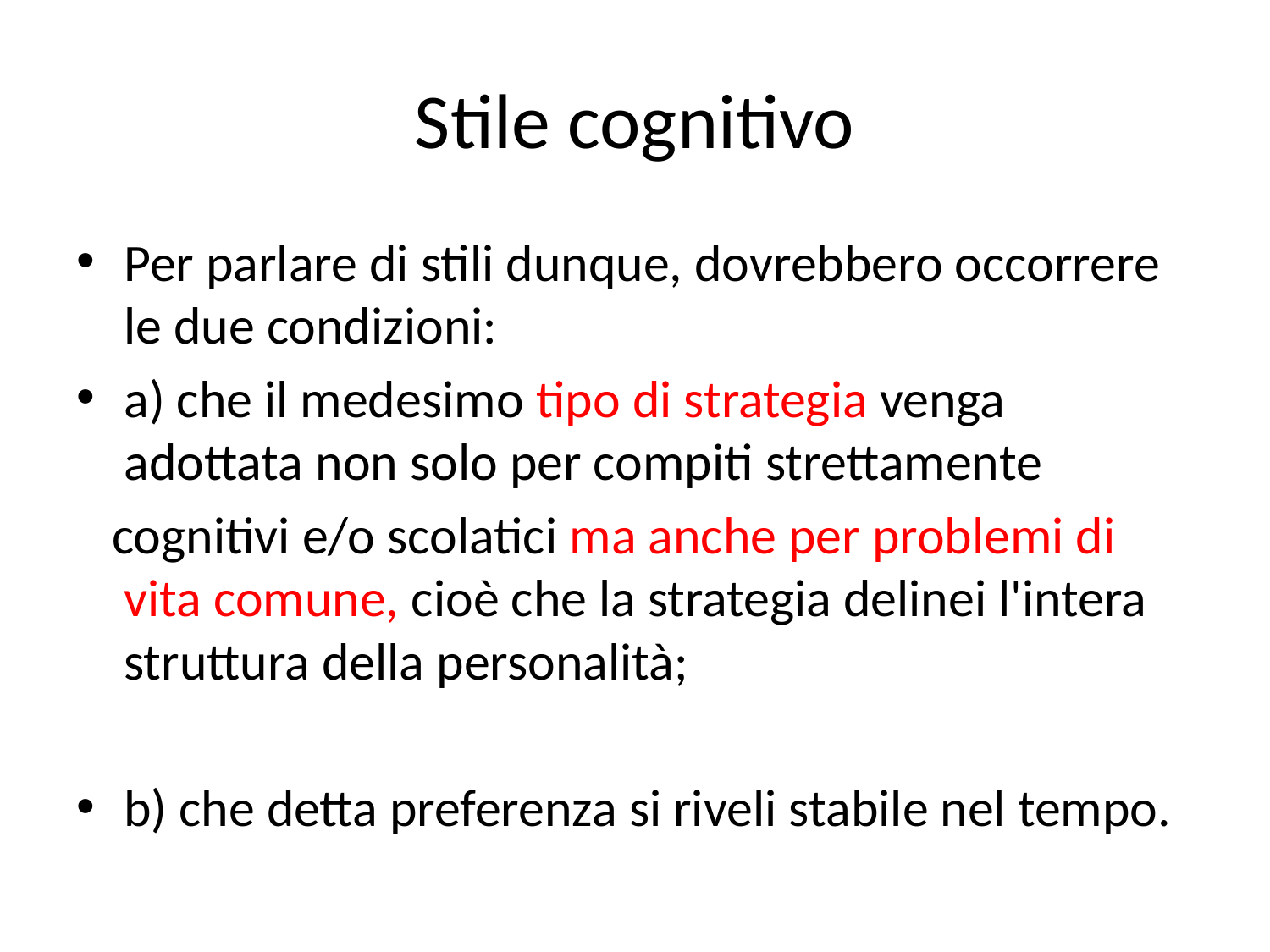

# Stile cognitivo
Per parlare di stili dunque, dovrebbero occorrere le due condizioni:
a) che il medesimo tipo di strategia venga adottata non solo per compiti strettamente
   cognitivi e/o scolatici ma anche per problemi di vita comune, cioè che la strategia delinei l'intera struttura della personalità;

b) che detta preferenza si riveli stabile nel tempo.